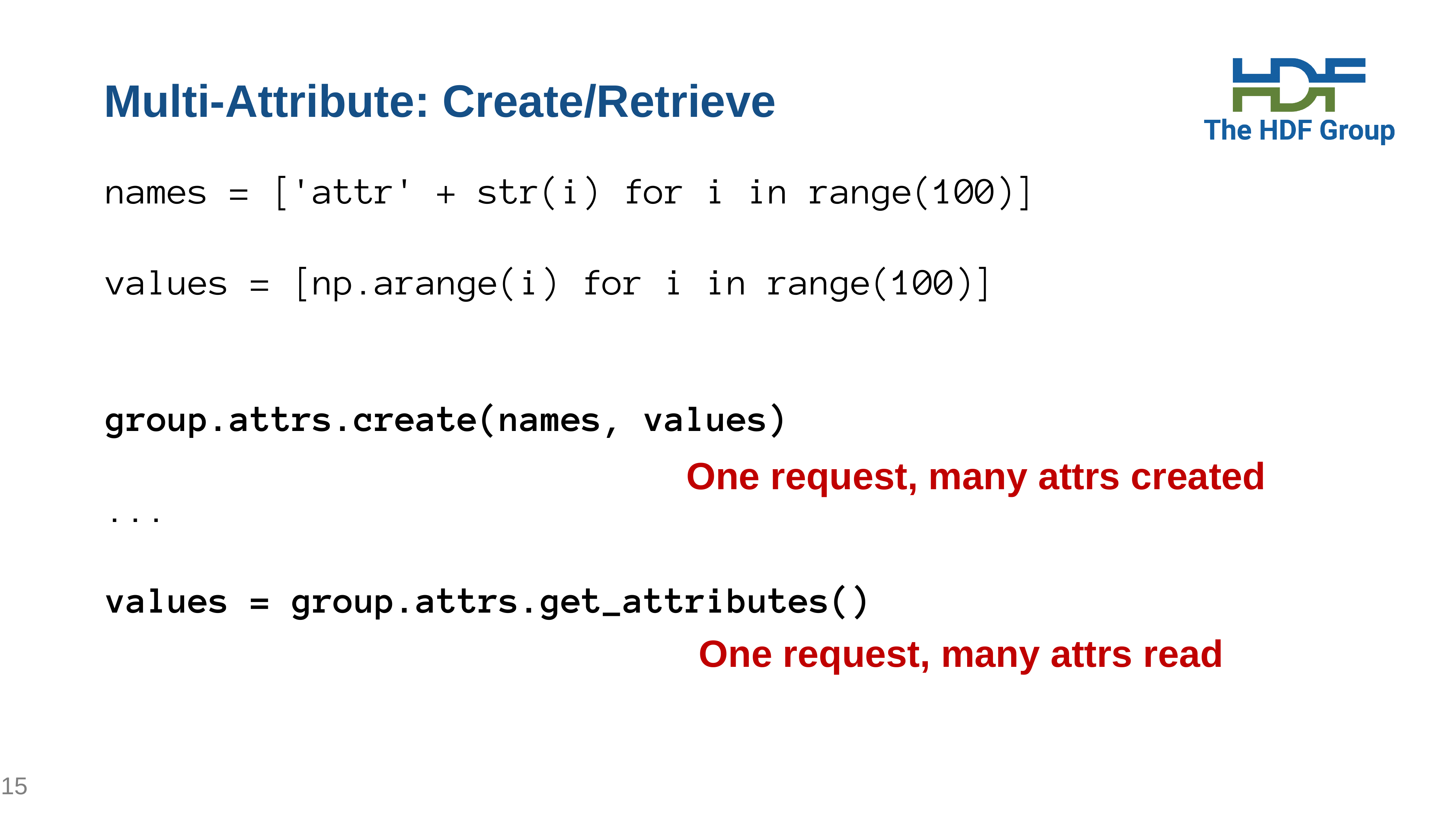

# Multi-Attribute: Create/Retrieve
names = ['attr' + str(i) for i in range(100)]
values = [np.arange(i) for i in range(100)]

group.attrs.create(names, values)

...

values = group.attrs.get_attributes()
One request, many attrs created
One request, many attrs read